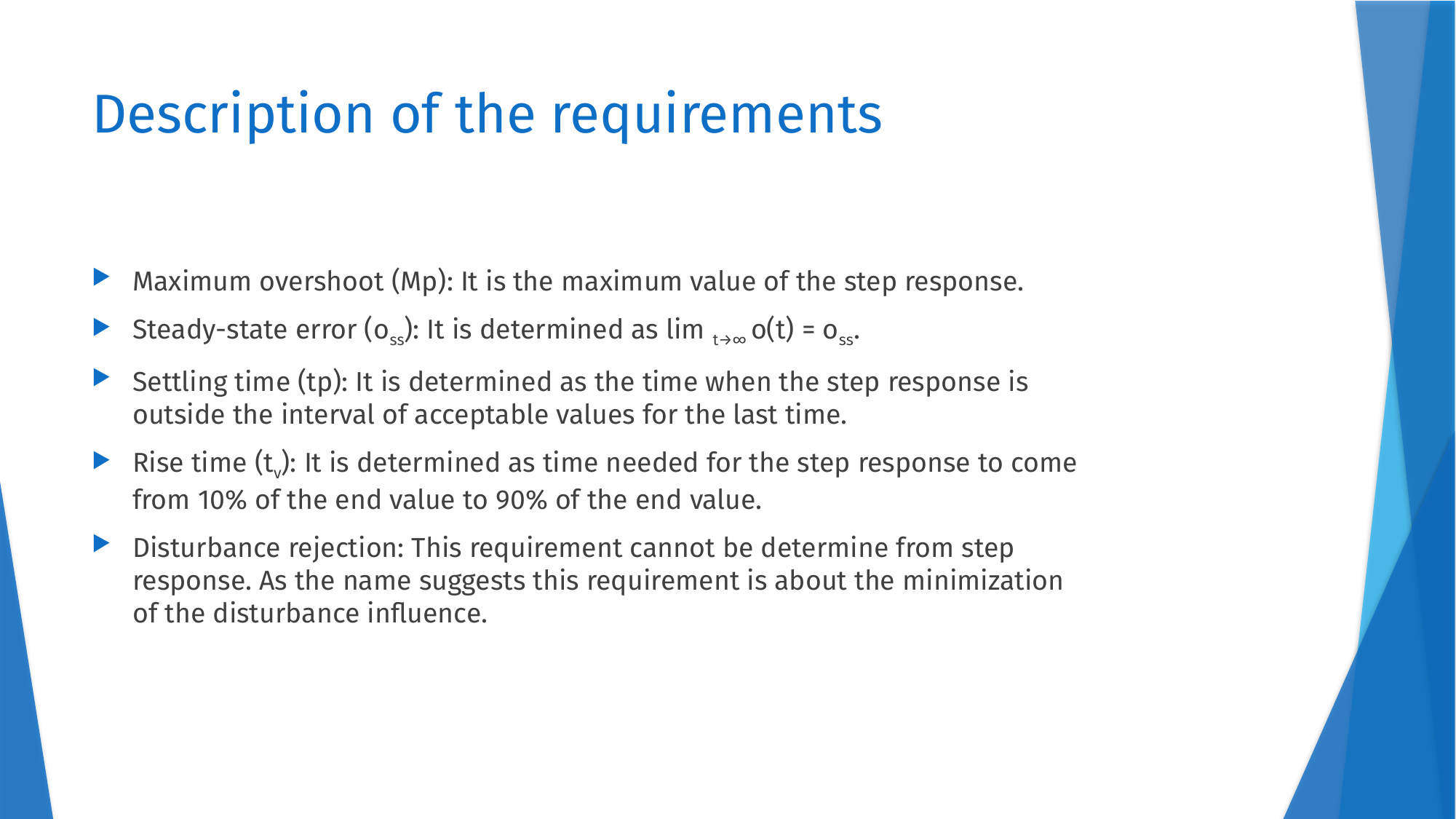

# Description of the requirements
Maximum overshoot (Mp): It is the maximum value of the step response.
Steady-state error (oss): It is determined as lim t→∞ o(t) = oss.
Settling time (tp): It is determined as the time when the step response is outside the interval of acceptable values for the last time.
Rise time (tv): It is determined as time needed for the step response to come from 10% of the end value to 90% of the end value.
Disturbance rejection: This requirement cannot be determine from step response. As the name suggests this requirement is about the minimization of the disturbance influence.